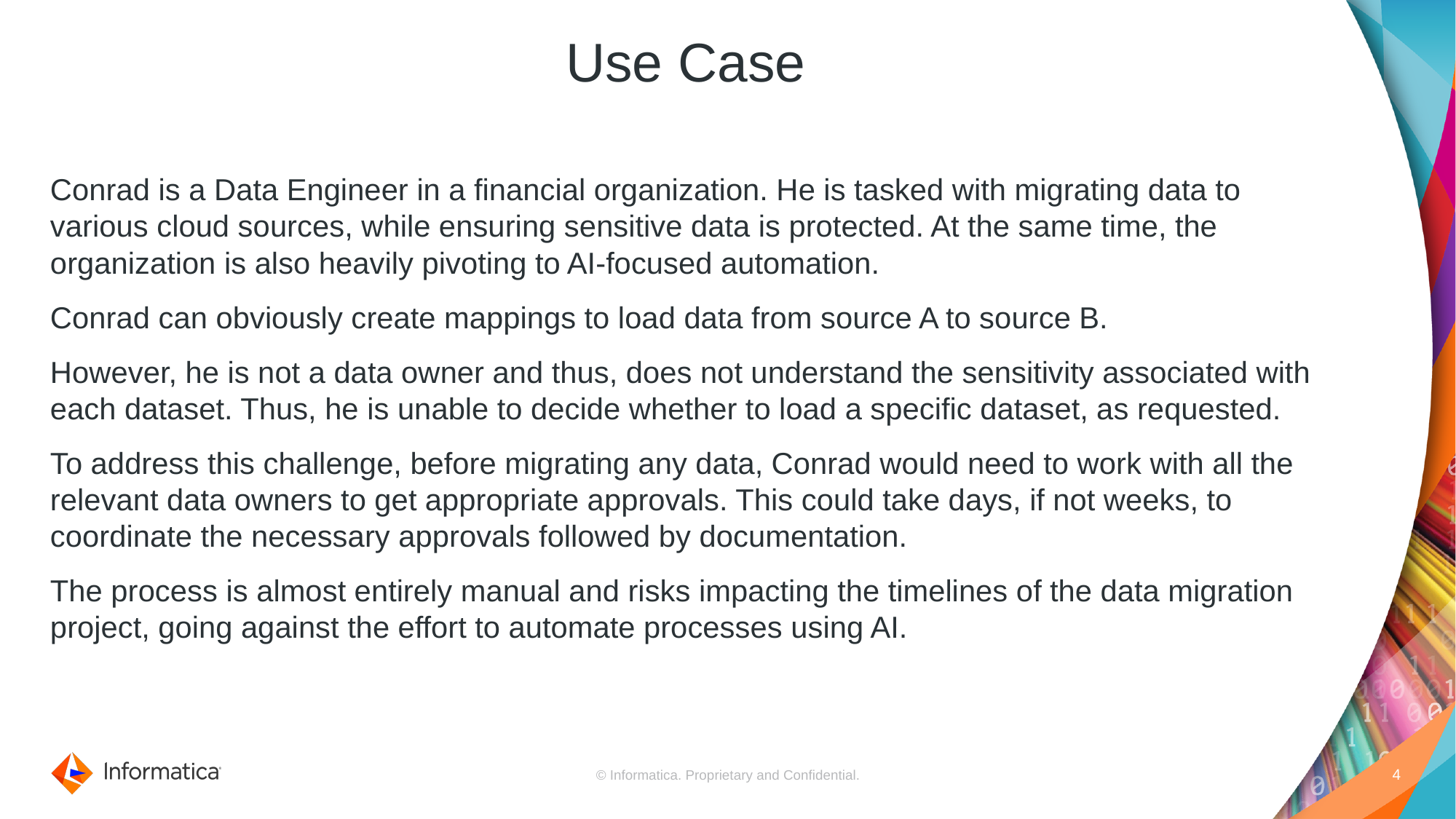

# Use Case
Conrad is a Data Engineer in a financial organization. He is tasked with migrating data to various cloud sources, while ensuring sensitive data is protected. At the same time, the organization is also heavily pivoting to AI-focused automation.
Conrad can obviously create mappings to load data from source A to source B.
However, he is not a data owner and thus, does not understand the sensitivity associated with each dataset. Thus, he is unable to decide whether to load a specific dataset, as requested.
To address this challenge, before migrating any data, Conrad would need to work with all the relevant data owners to get appropriate approvals. This could take days, if not weeks, to coordinate the necessary approvals followed by documentation.
The process is almost entirely manual and risks impacting the timelines of the data migration project, going against the effort to automate processes using AI.